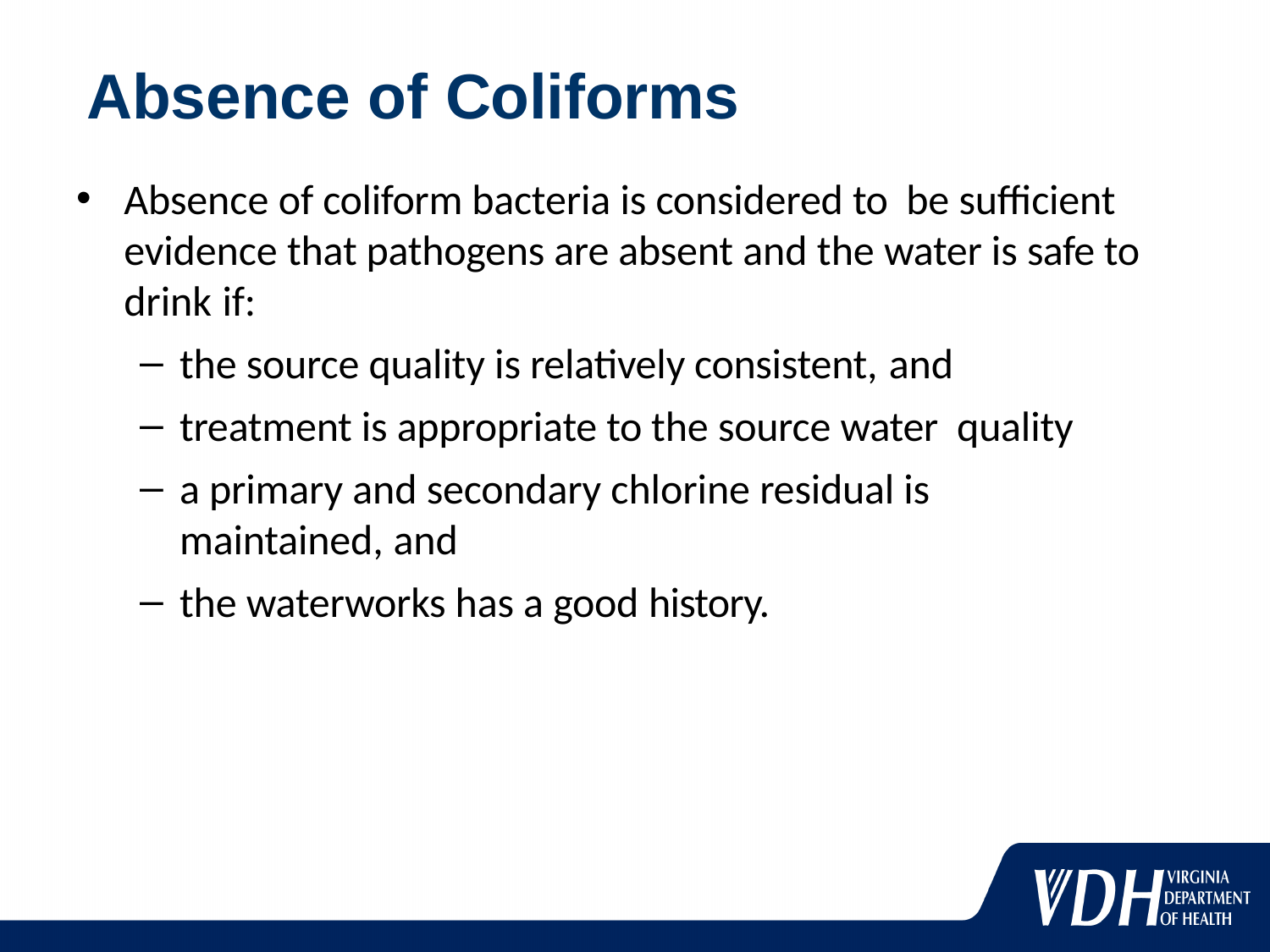

# Absence of Coliforms
Absence of coliform bacteria is considered to  be sufficient evidence that pathogens are absent and the water is safe to drink if:
the source quality is relatively consistent, and
treatment is appropriate to the source water  quality
a primary and secondary chlorine residual is  maintained, and
the waterworks has a good history.